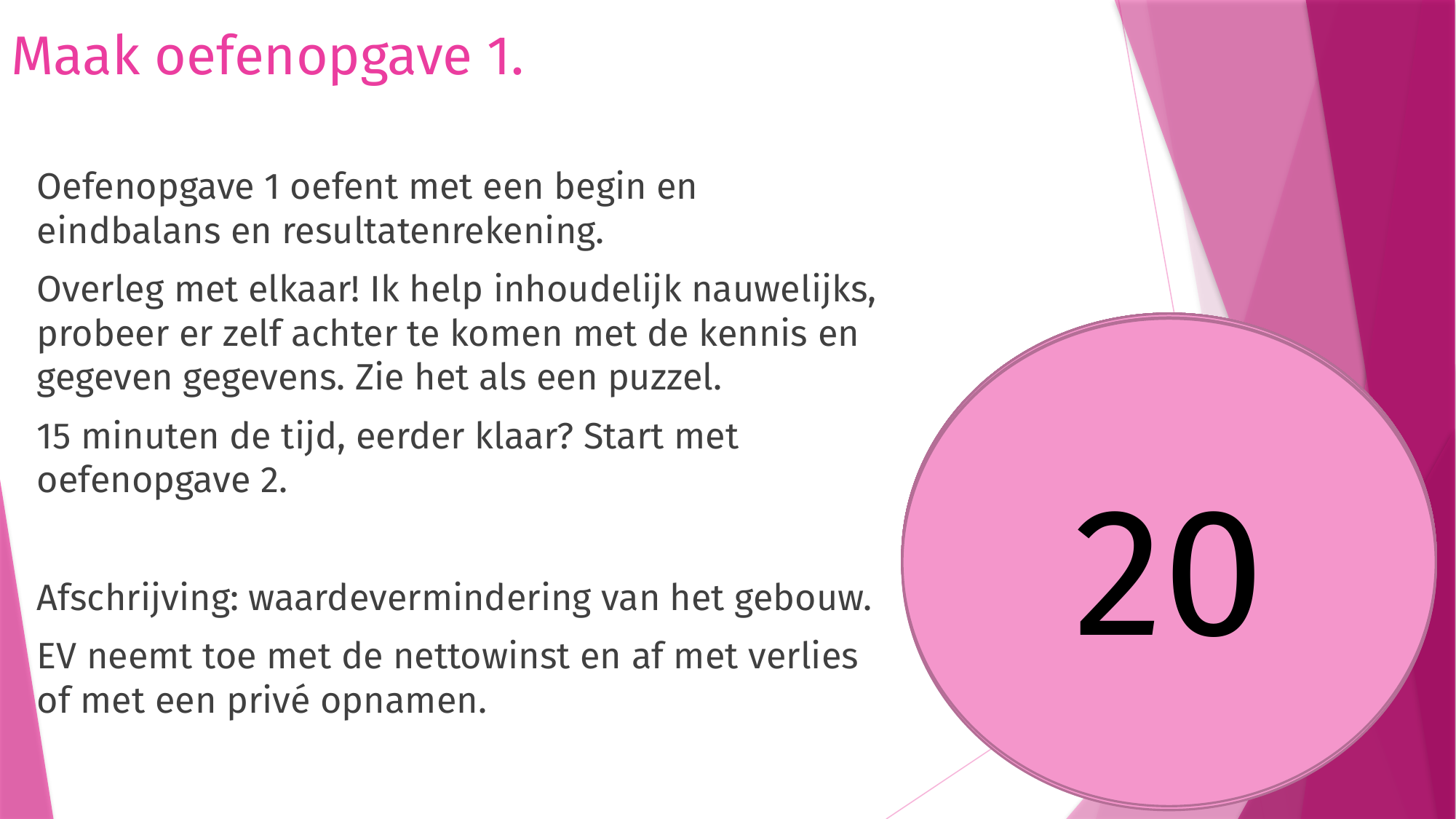

# Maak oefenopgave 1.
Oefenopgave 1 oefent met een begin en eindbalans en resultatenrekening.
Overleg met elkaar! Ik help inhoudelijk nauwelijks, probeer er zelf achter te komen met de kennis en gegeven gegevens. Zie het als een puzzel.
15 minuten de tijd, eerder klaar? Start met oefenopgave 2.

Afschrijving: waardevermindering van het gebouw.
EV neemt toe met de nettowinst en af met verlies of met een privé opnamen.

13
9
10
8
5
6
7
4
3
1
2
12
15
14
11
20
18
17
16
19